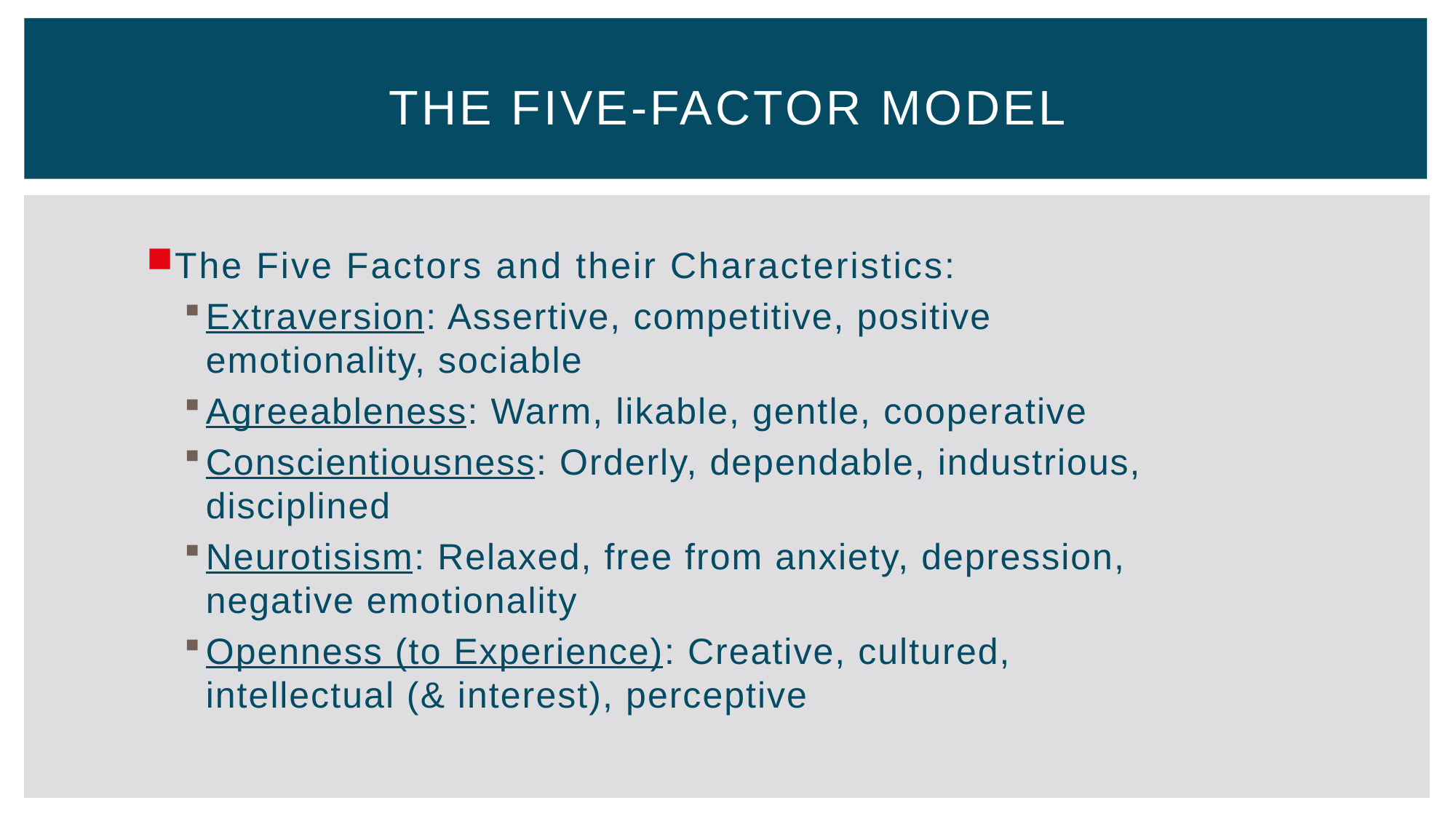

# The Five-Factor Model
The Five Factors and their Characteristics:
Extraversion: Assertive, competitive, positive emotionality, sociable
Agreeableness: Warm, likable, gentle, cooperative
Conscientiousness: Orderly, dependable, industrious, disciplined
Neurotisism: Relaxed, free from anxiety, depression, negative emotionality
Openness (to Experience): Creative, cultured, intellectual (& interest), perceptive